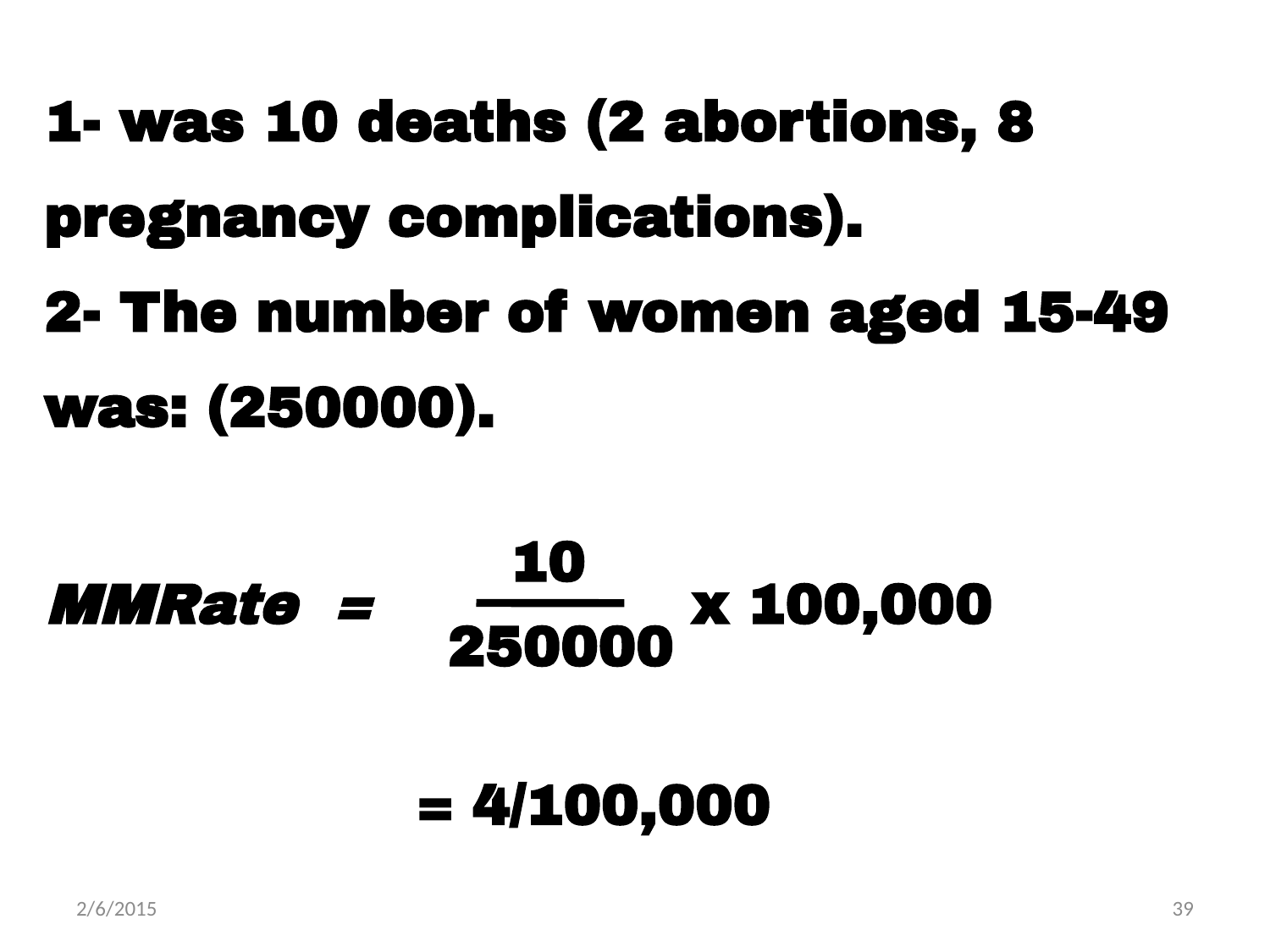

1- was 10 deaths (2 abortions, 8 pregnancy complications).
2- The number of women aged 15-49 was: (250000).
10
MMRate  =
x 100,000
250000
= 4/100,000
2/6/2015
39